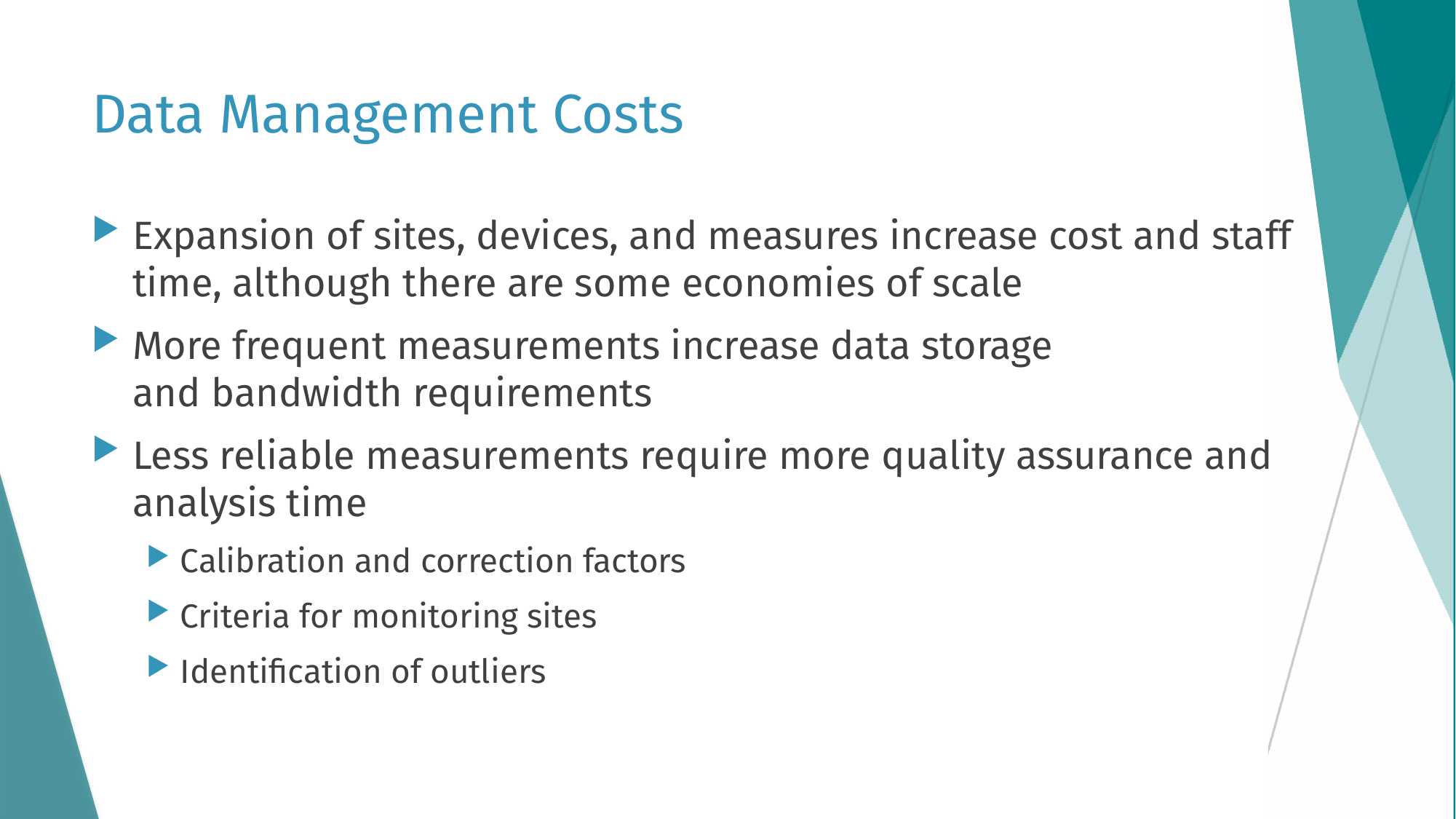

# Data Management Costs
Expansion of sites, devices, and measures increase cost and staff time​, although there are some economies of scale
More frequent measurements increase data storage and bandwidth requirements​
Less reliable measurements require more quality assurance and analysis time ​
Calibration and correction factors​
Criteria for monitoring sites​
Identification of outliers

11